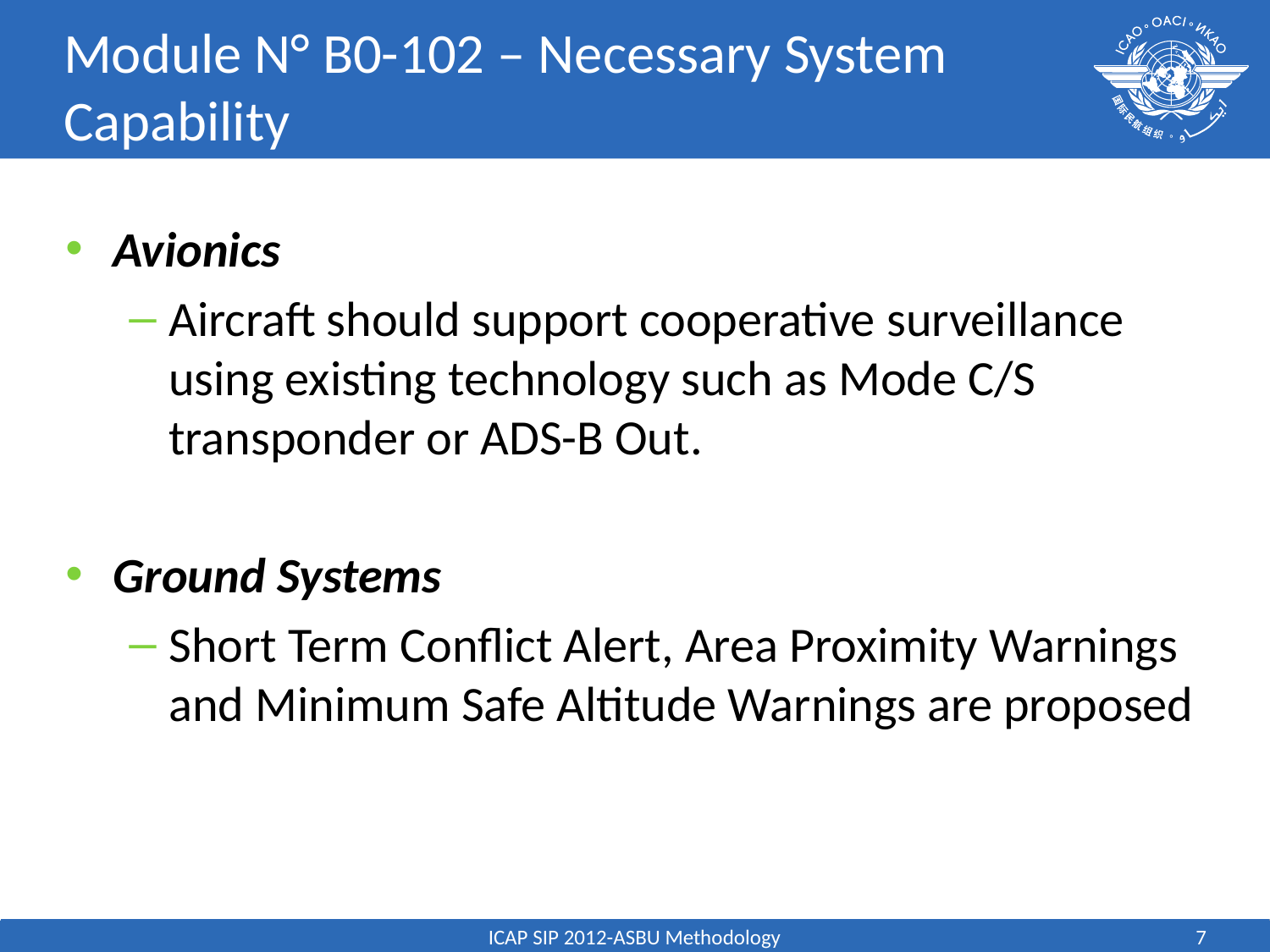

# Module N° B0-102 – Necessary System Capability
Avionics
Aircraft should support cooperative surveillance using existing technology such as Mode C/S transponder or ADS-B Out.

Ground Systems
Short Term Conflict Alert, Area Proximity Warnings and Minimum Safe Altitude Warnings are proposed

ICAP SIP 2012-ASBU Methodology
7